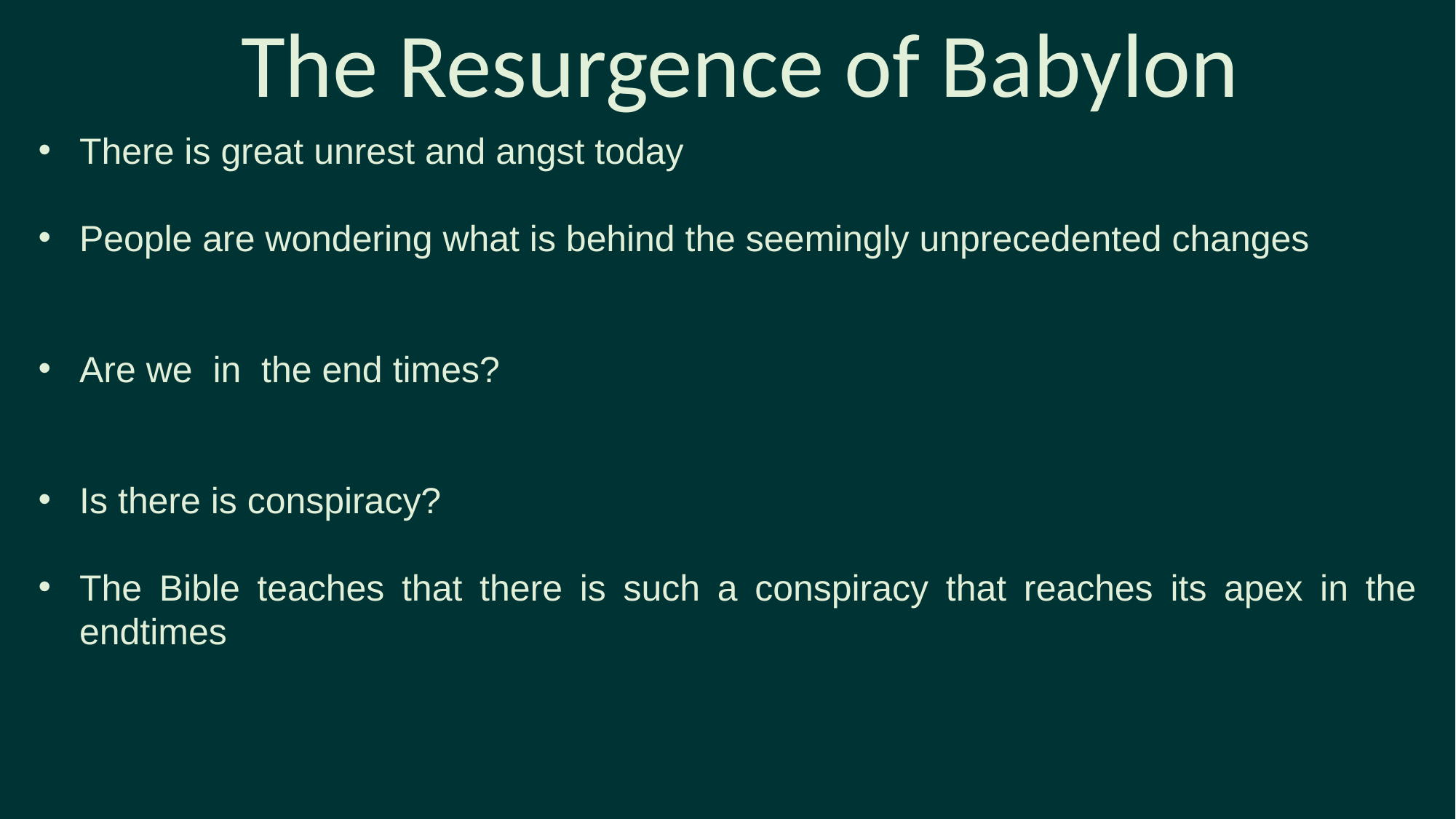

# The Resurgence of Babylon
There is great unrest and angst today

People are wondering what is behind the seemingly unprecedented changes

Are we  in  the end times?

Is there is conspiracy?

The Bible teaches that there is such a conspiracy that reaches its apex in the endtimes